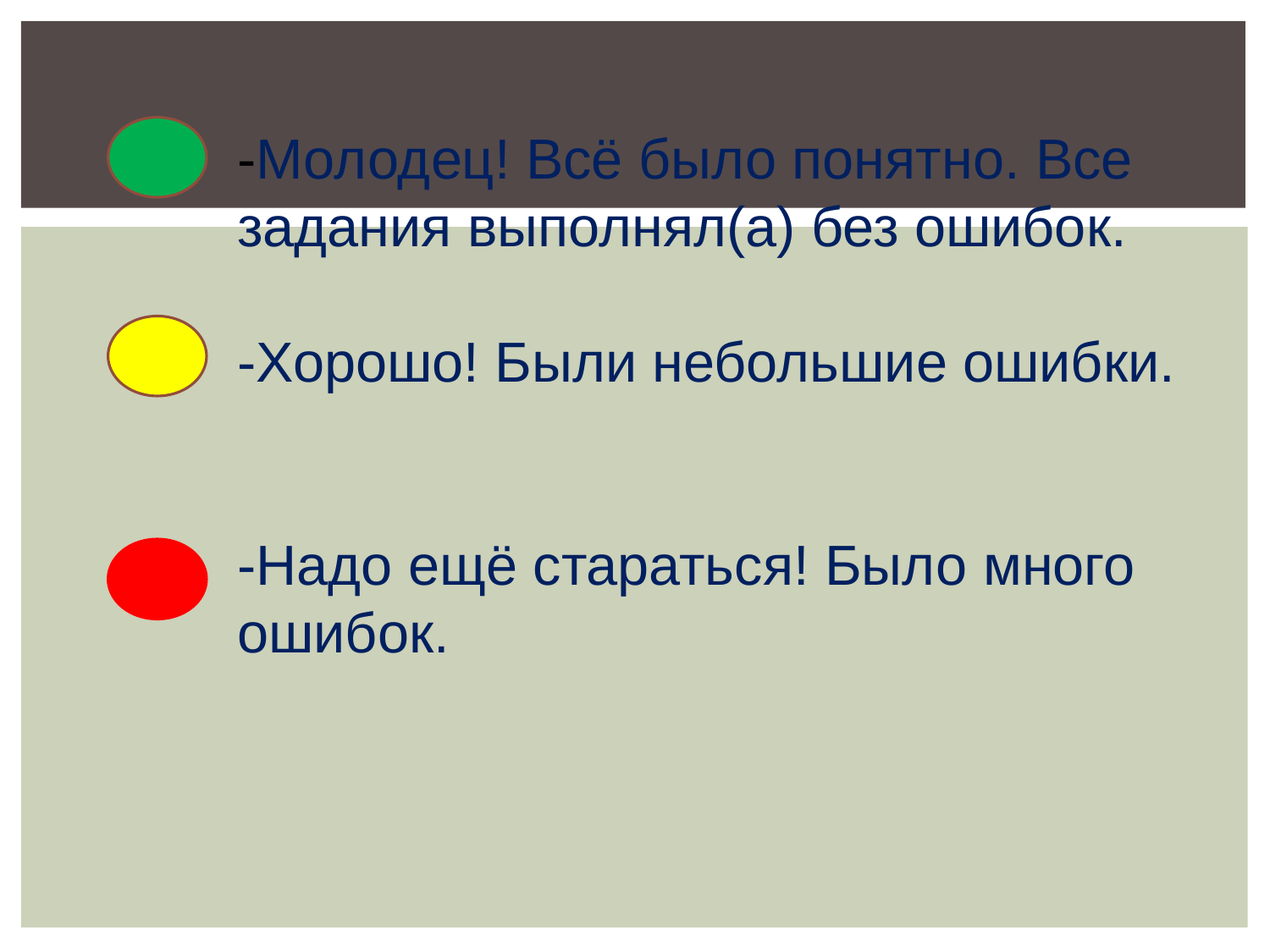

#
-Молодец! Всё было понятно. Все задания выполнял(а) без ошибок.

-Хорошо! Были небольшие ошибки.

-Надо ещё стараться! Было много ошибок.